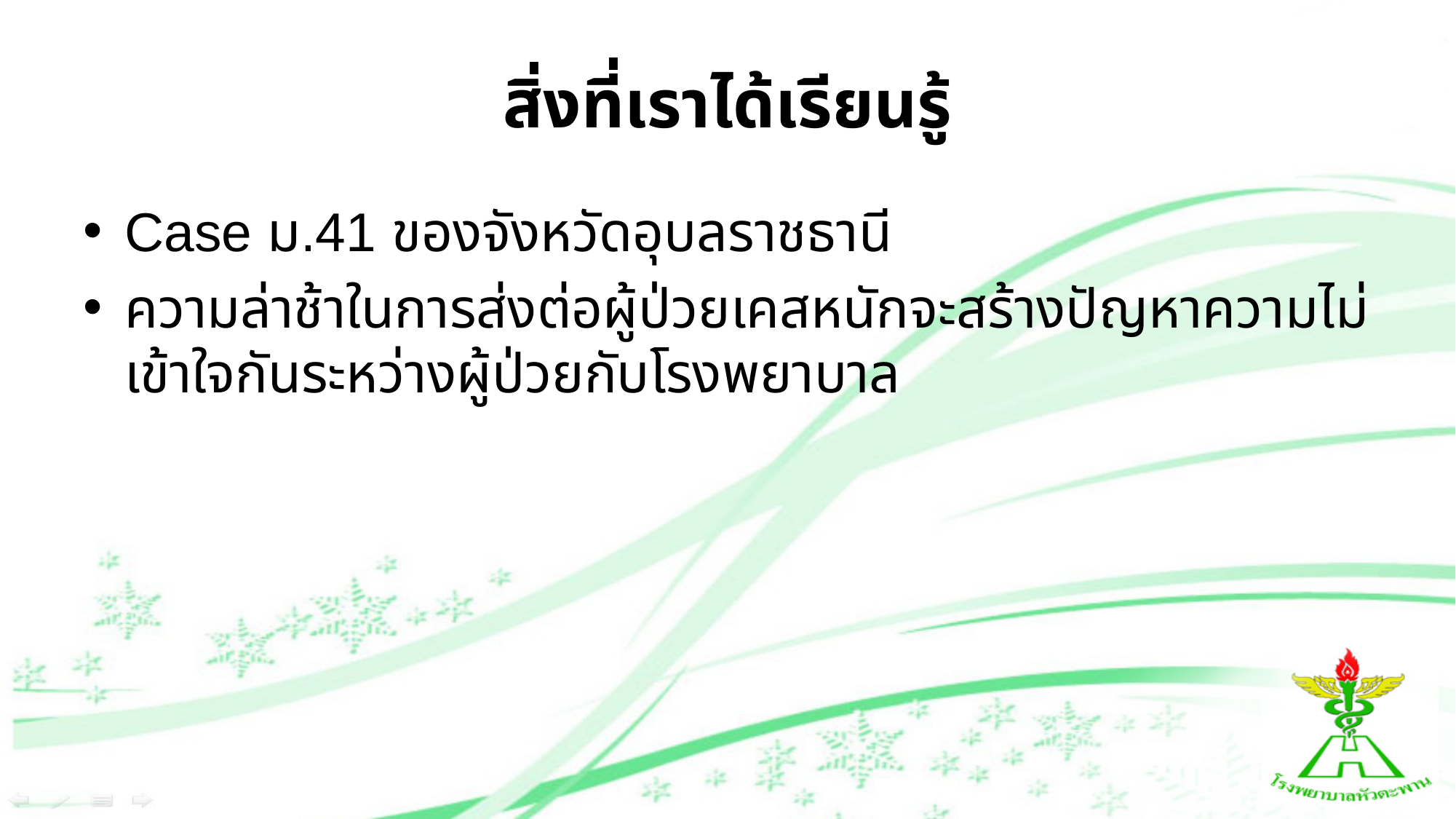

# สิ่งที่เราได้เรียนรู้
Case ม.41 ของจังหวัดอุบลราชธานี
ความล่าช้าในการส่งต่อผู้ป่วยเคสหนักจะสร้างปัญหาความไม่เข้าใจกันระหว่างผู้ป่วยกับโรงพยาบาล